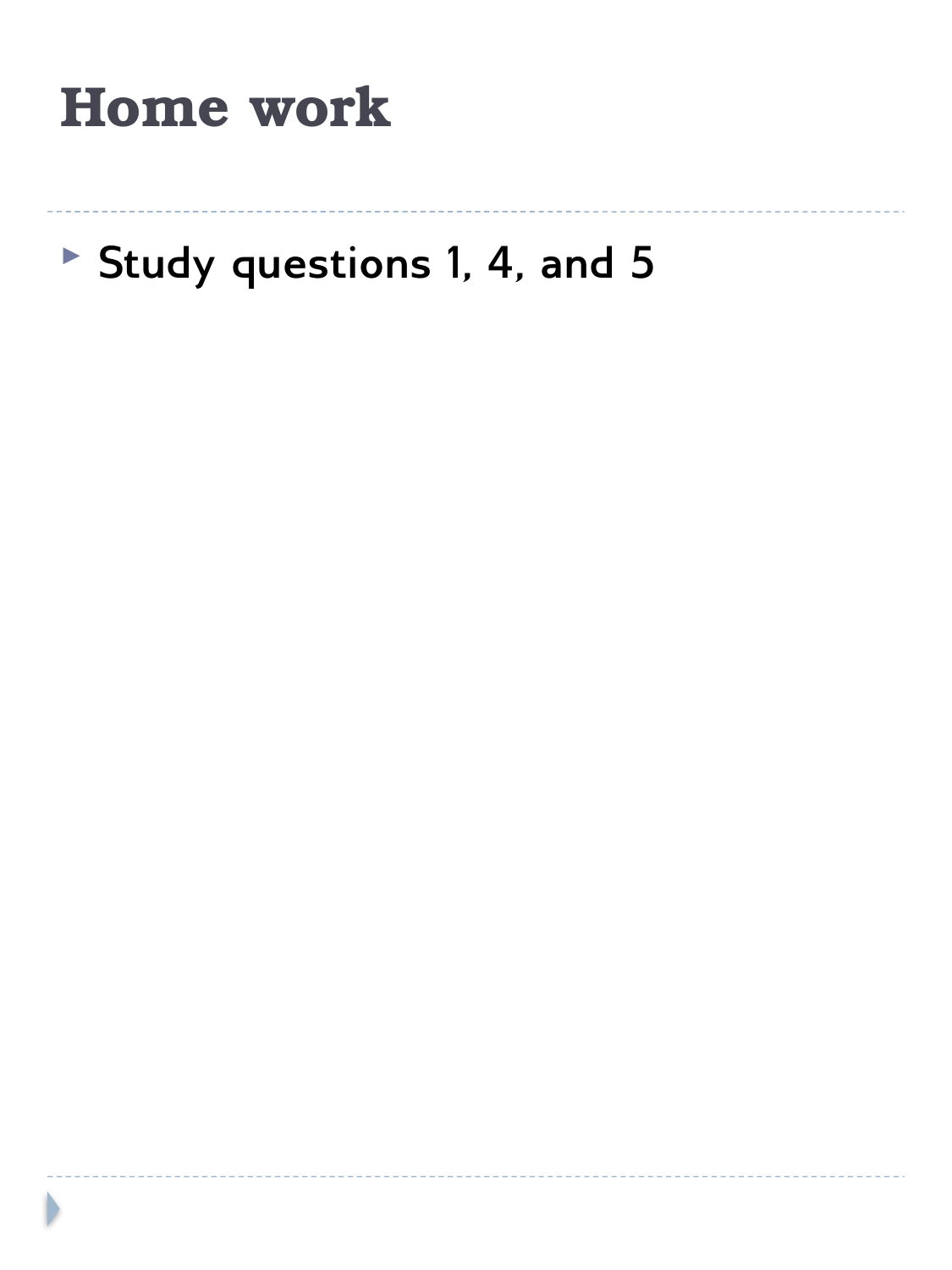

# Home work
Study questions 1, 4, and 5